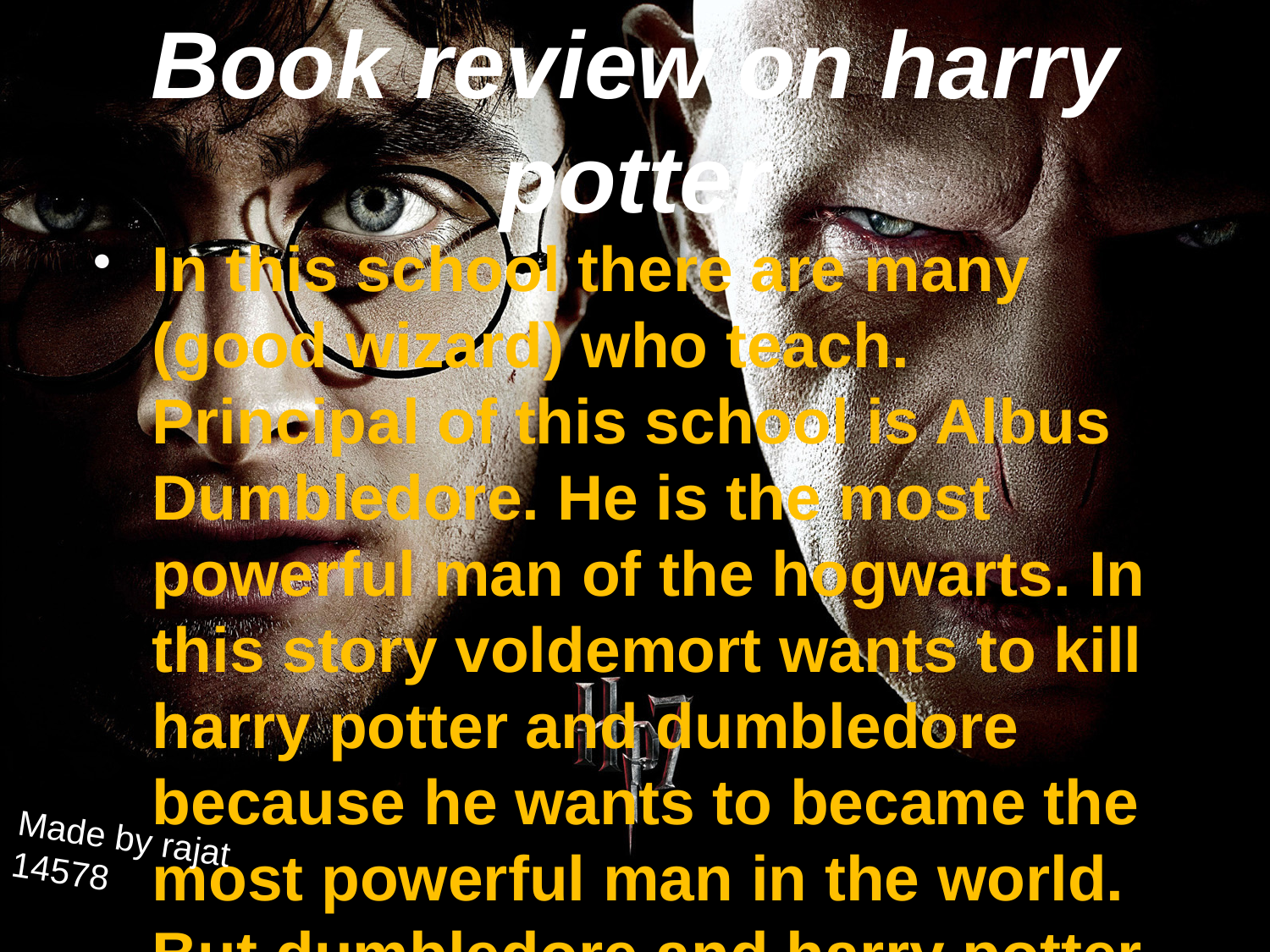

# Book review on harry potter
In this school there are many (good wizard) who teach. Principal of this school is Albus Dumbledore. He is the most powerful man of the hogwarts. In this story voldemort wants to kill harry potter and dumbledore because he wants to became the most powerful man in the world. But dumbledore and harry potter always stand against of him, and friends of harry potter (hermoine granger and ronald weasely) always helps potter.
Made by rajat
14578